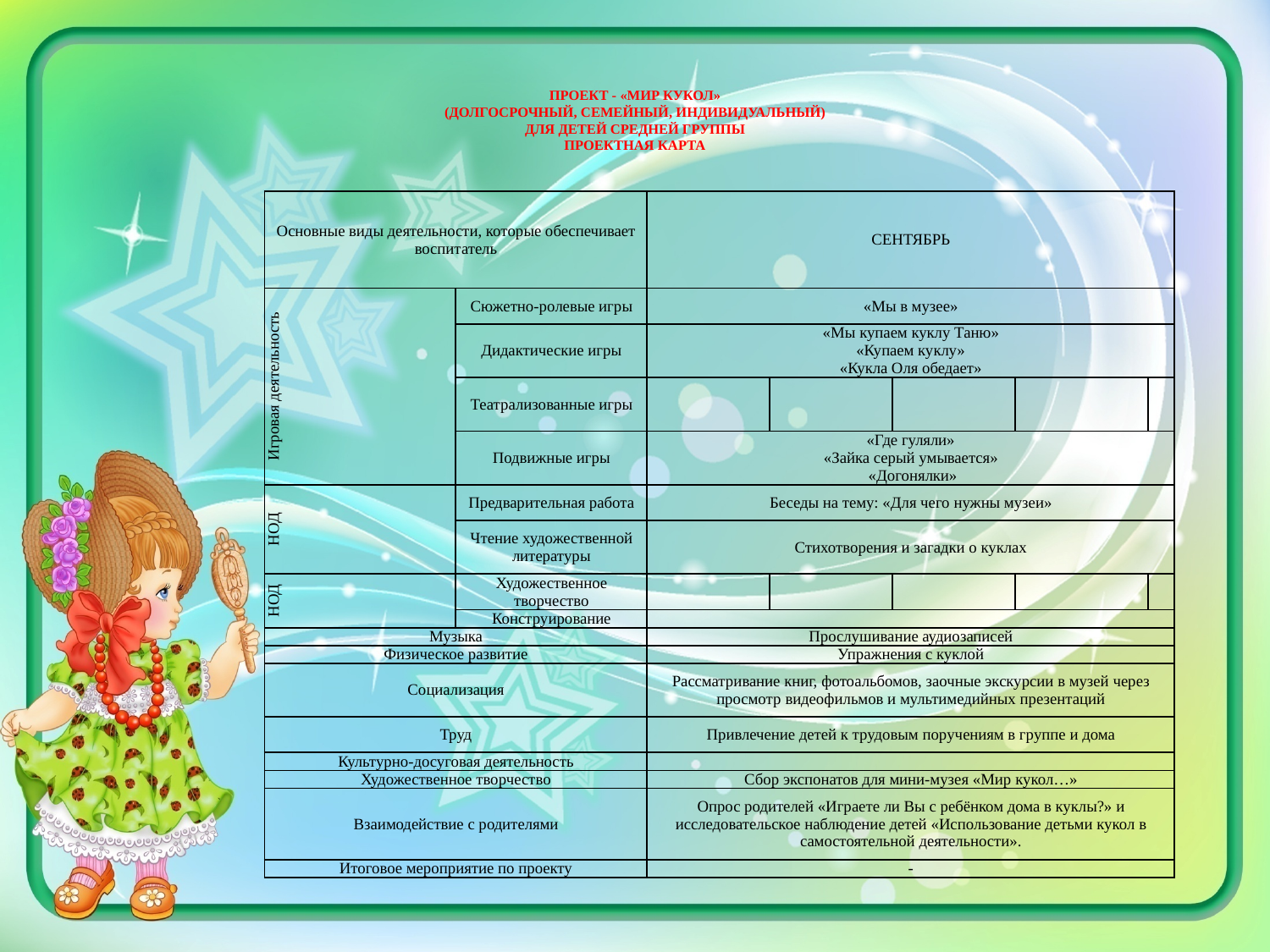

# ПРОЕКТ - «МИР КУКОЛ» (ДОЛГОСРОЧНЫЙ, СЕМЕЙНЫЙ, ИНДИВИДУАЛЬНЫЙ) ДЛЯ ДЕТЕЙ СРЕДНЕЙ ГРУППЫ ПРОЕКТНАЯ КАРТА
| Основные виды деятельности, которые обеспечивает воспитатель |  | СЕНТЯБРЬ |  |  |  |  |
| --- | --- | --- | --- | --- | --- | --- |
| Игровая деятельность | Сюжетно-ролевые игры | «Мы в музее» |  |  |  |  |
|  | Дидактические игры | «Мы купаем куклу Таню» «Купаем куклу» «Кукла Оля обедает» |  |  |  |  |
|  | Театрализованные игры |  |  |  |  |  |
|  | Подвижные игры | «Где гуляли» «Зайка серый умывается» «Догонялки» |  |  |  |  |
| НОД | Предварительная работа | Беседы на тему: «Для чего нужны музеи» |  |  |  |  |
|  | Чтение художественной литературы | Стихотворения и загадки о куклах |  |  |  |  |
| НОД | Художественное творчество |  |  |  |  |  |
|  | Конструирование |  |  |  |  |  |
| Музыка |  | Прослушивание аудиозаписей |  |  |  |  |
| Физическое развитие |  | Упражнения с куклой |  |  |  |  |
| Социализация |  | Рассматривание книг, фотоальбомов, заочные экскурсии в музей через просмотр видеофильмов и мультимедийных презентаций |  |  |  |  |
| Труд |  | Привлечение детей к трудовым поручениям в группе и дома |  |  |  |  |
| Культурно-досуговая деятельность |  |  |  |  |  |  |
| Художественное творчество |  | Сбор экспонатов для мини-музея «Мир кукол…» |  |  |  |  |
| Взаимодействие с родителями |  | Опрос родителей «Играете ли Вы с ребёнком дома в куклы?» и исследовательское наблюдение детей «Использование детьми кукол в самостоятельной деятельности». |  |  |  |  |
| Итоговое мероприятие по проекту |  | - |  |  |  |  |